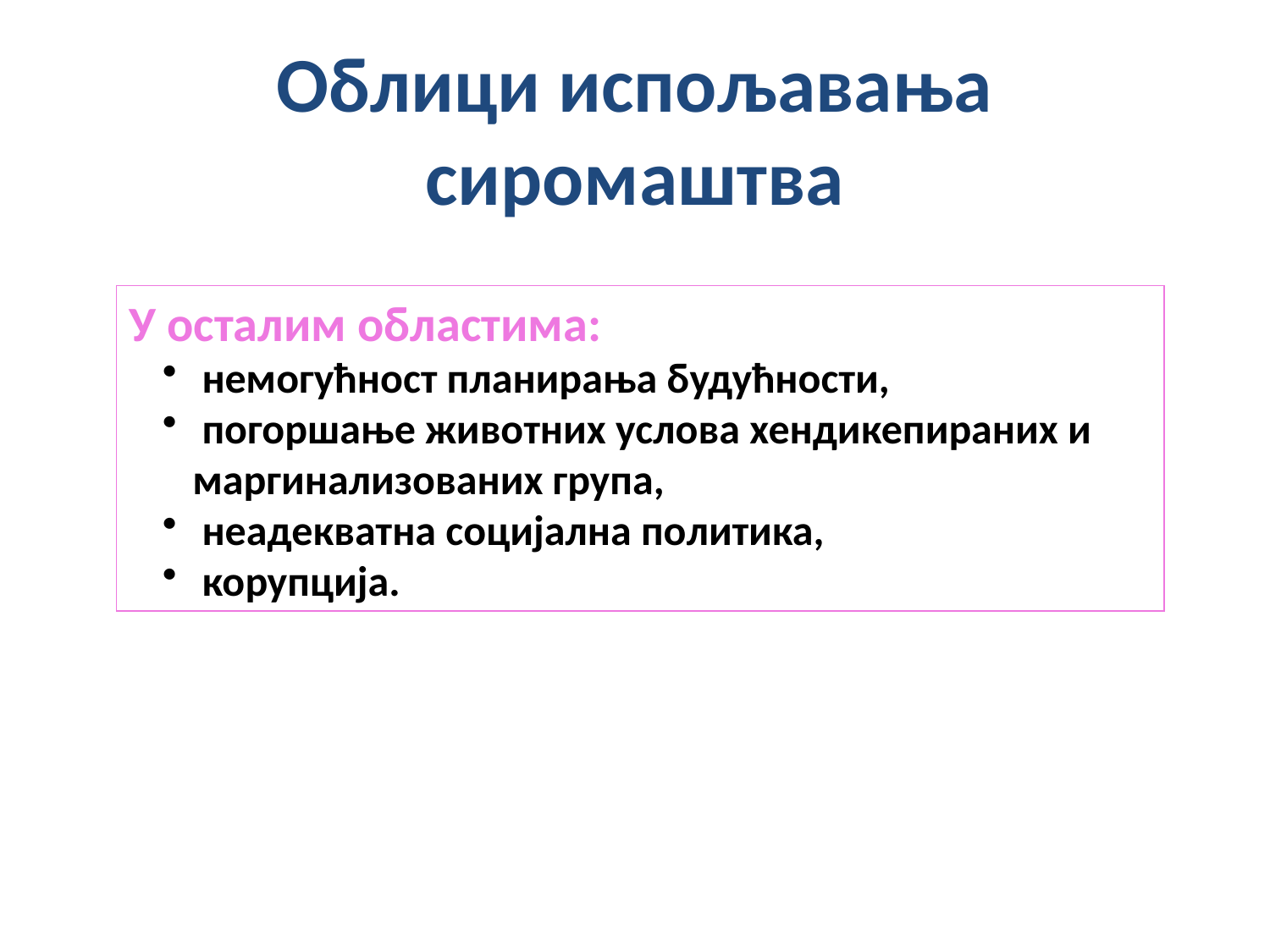

Облици испољавања сиромаштва
У осталим областима:
 немогућност планирања будућности,
 погоршање животних услова хендикепираних и маргинализованих група,
 неадекватна социјална политика,
 корупција.